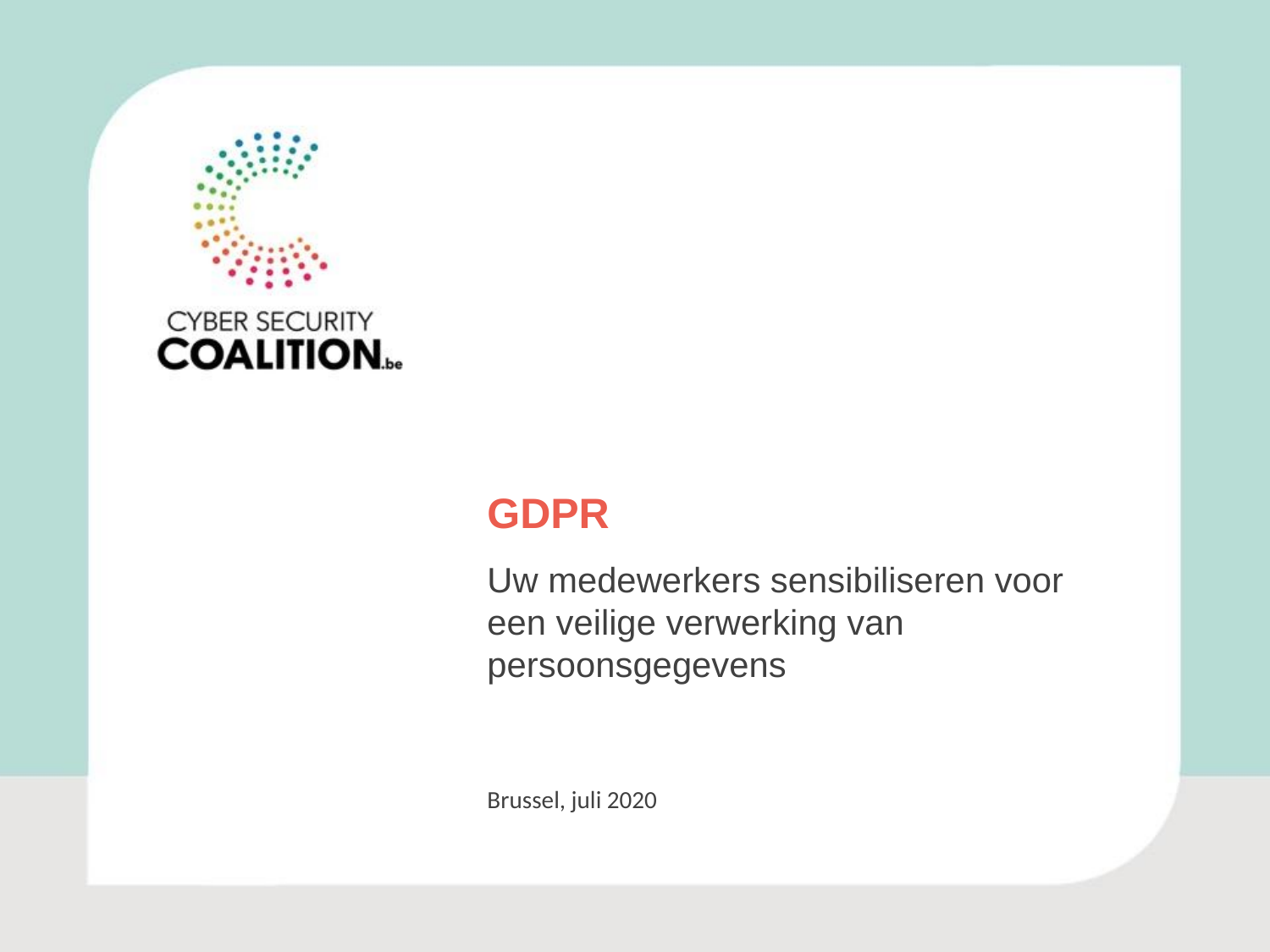

GDPR
Uw medewerkers sensibiliseren voor een veilige verwerking van persoonsgegevens

Brussel, juli 2020